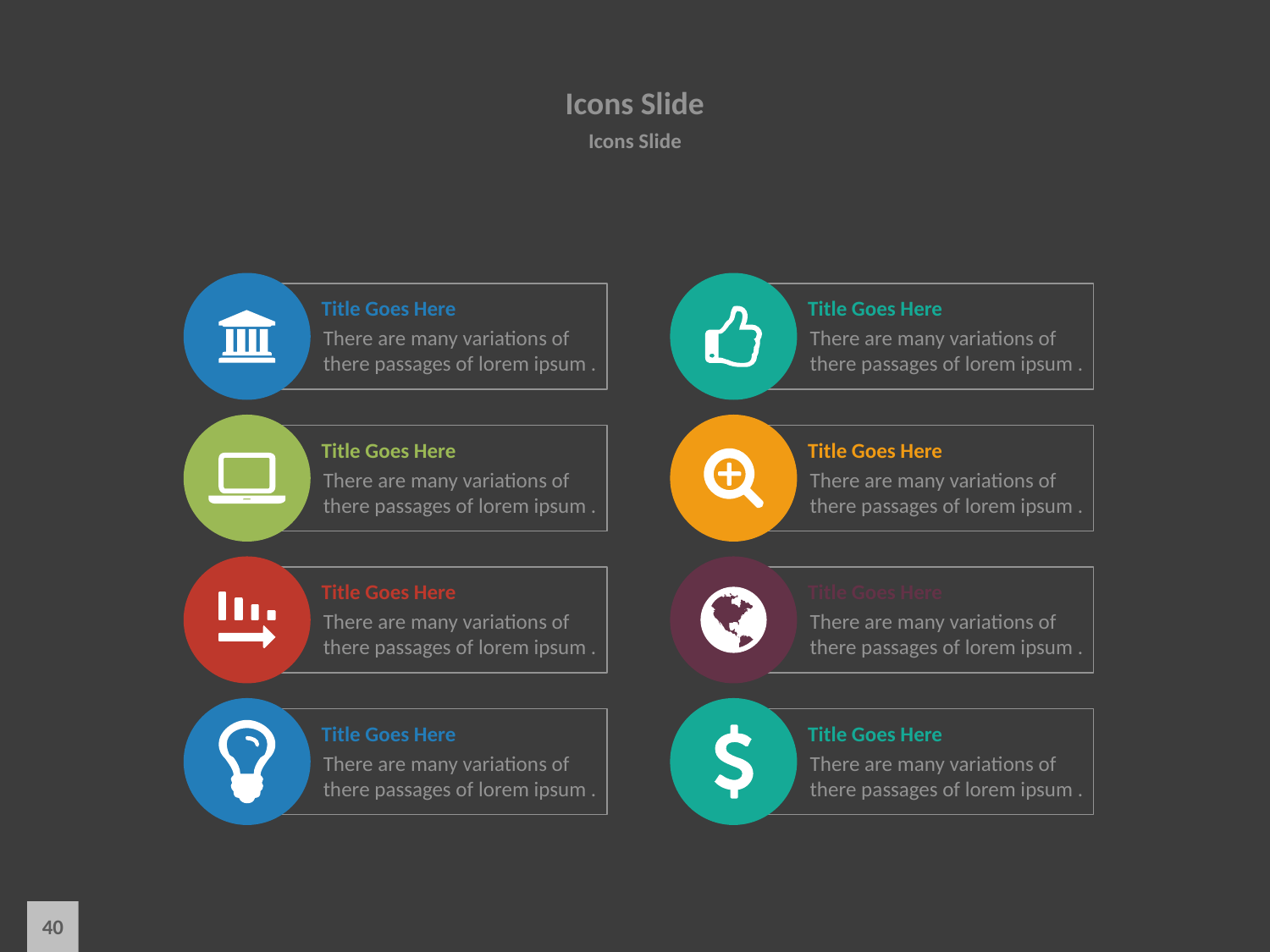

# Icons Slide
Icons Slide

Title Goes Here
There are many variations of there passages of lorem ipsum .

Title Goes Here
There are many variations of there passages of lorem ipsum .

Title Goes Here
There are many variations of there passages of lorem ipsum .

Title Goes Here
There are many variations of there passages of lorem ipsum .

Title Goes Here
There are many variations of there passages of lorem ipsum .

Title Goes Here
There are many variations of there passages of lorem ipsum .

Title Goes Here
There are many variations of there passages of lorem ipsum .

Title Goes Here
There are many variations of there passages of lorem ipsum .